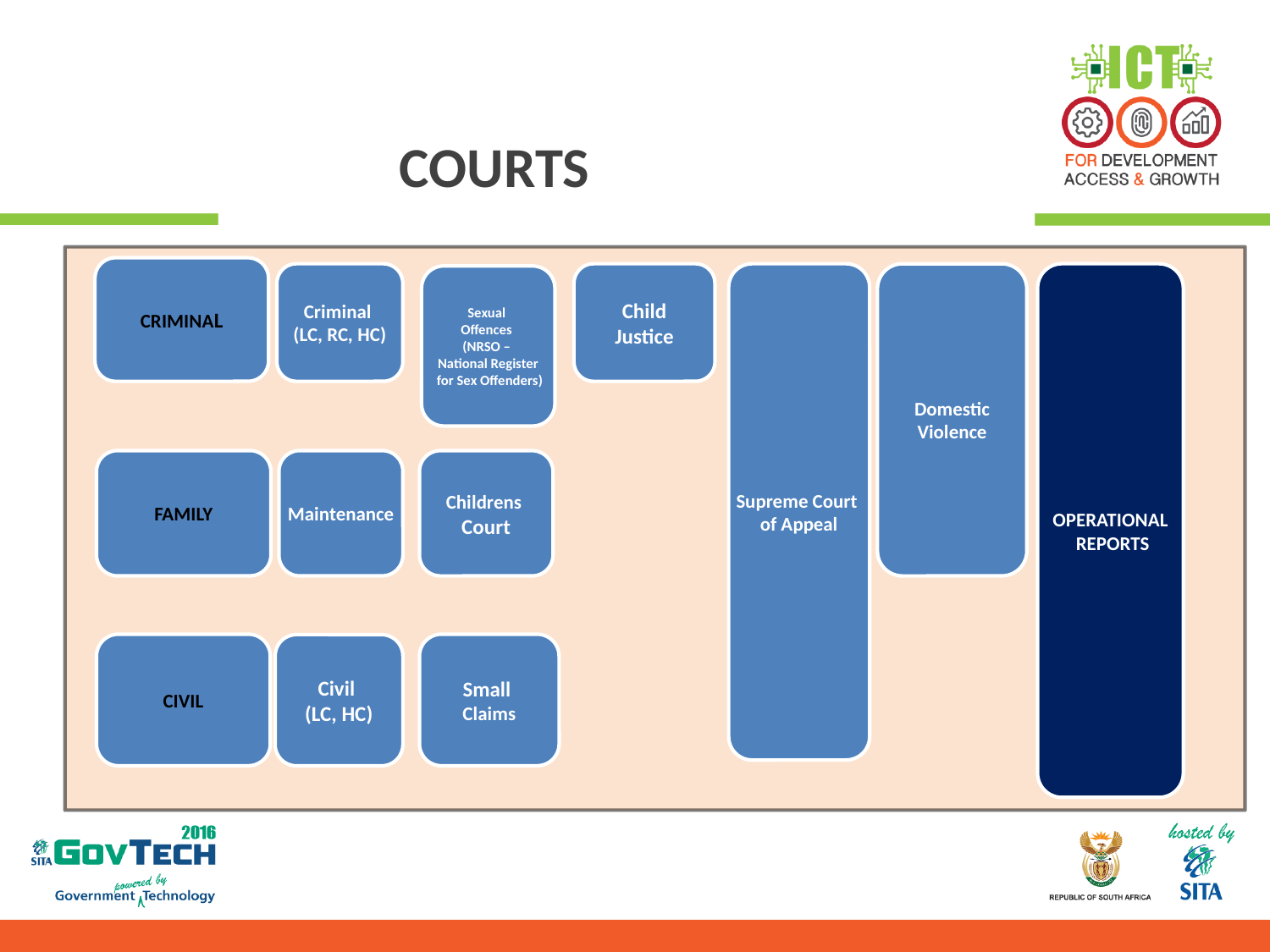

# COURTS

CRIMINAL

Sexual
Offences
(NRSO –
National Register
 for Sex Offenders)
Supreme Court
of Appeal

OPERATIONAL
 REPORTS

Criminal
(LC, RC, HC)
Child
Justice

Domestic
Violence

FAMILY
Maintenance
Childrens
Court

CIVIL

Small
Claims

Civil
(LC, HC)